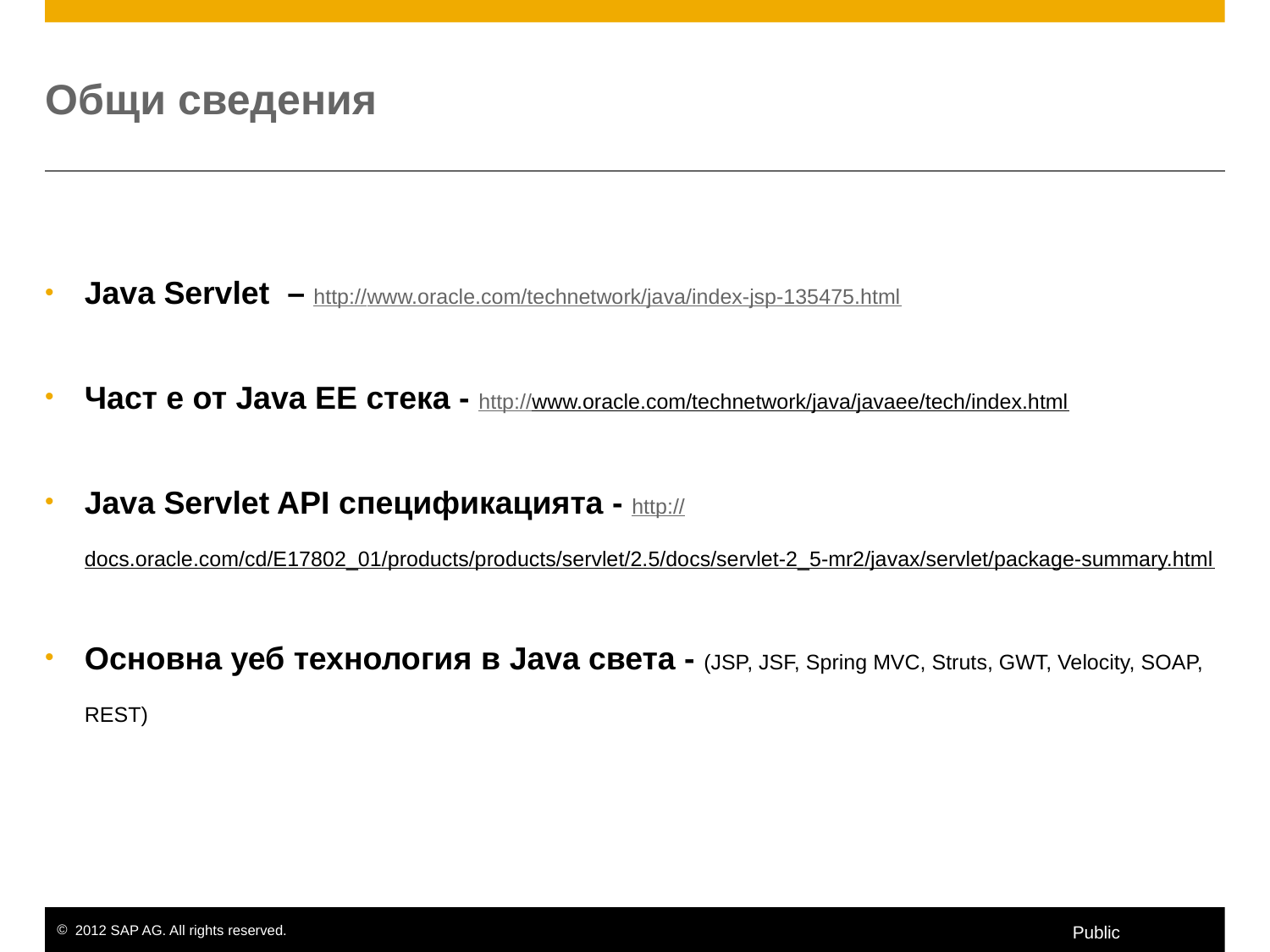

# Общи сведения
Java Servlet  – http://www.oracle.com/technetwork/java/index-jsp-135475.html
Част е от Java EE стека - http://www.oracle.com/technetwork/java/javaee/tech/index.html
Java Servlet API спецификацията - http://docs.oracle.com/cd/E17802_01/products/products/servlet/2.5/docs/servlet-2_5-mr2/javax/servlet/package-summary.html
Основна уеб технология в Java света - (JSP, JSF, Spring MVC, Struts, GWT, Velocity, SOAP, REST)